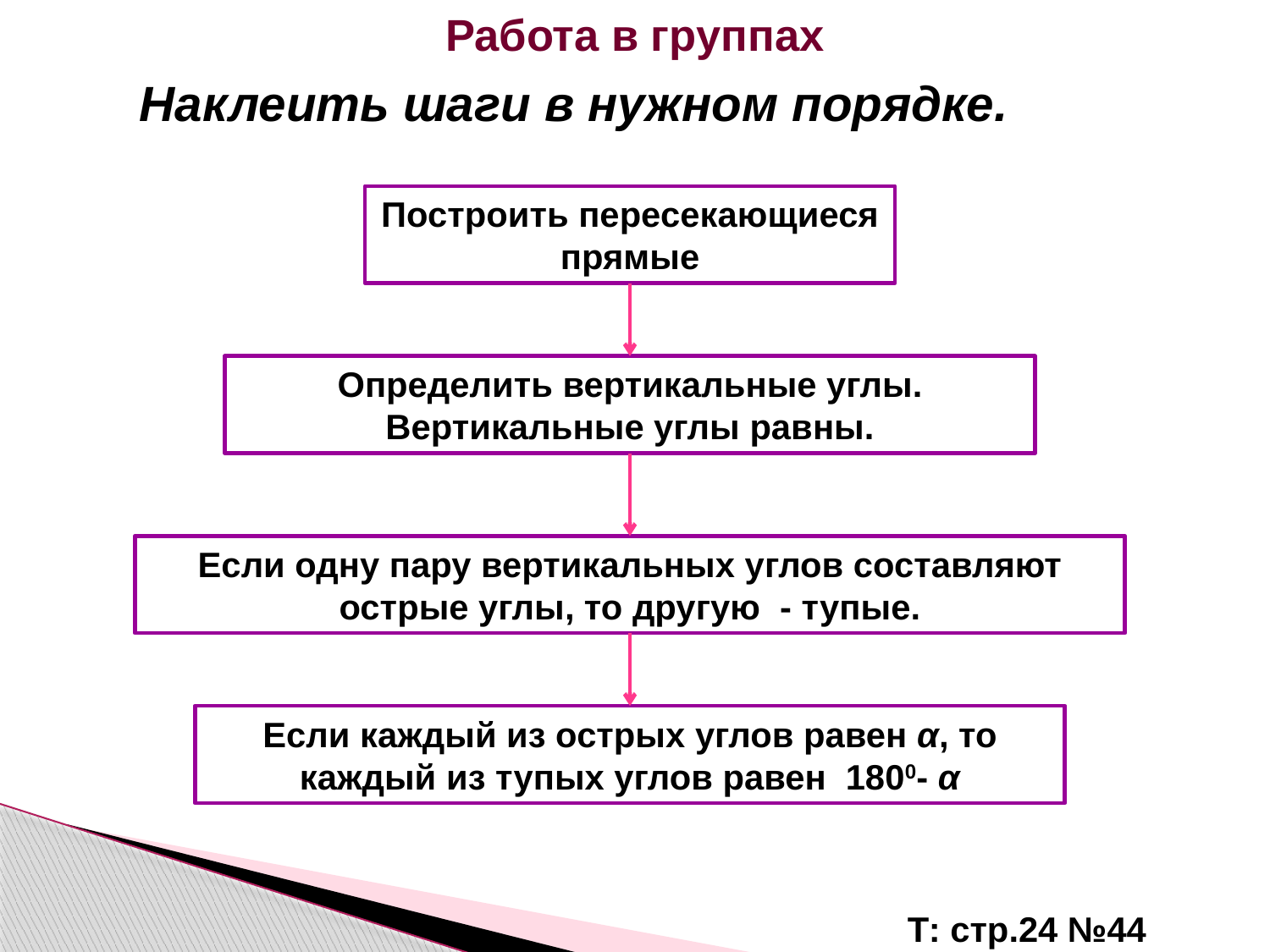

# Работа в группах
	Наклеить шаги в нужном порядке.
Построить пересекающиеся прямые
Определить вертикальные углы.
Вертикальные углы равны.
Если одну пару вертикальных углов составляют острые углы, то другую  - тупые.
Если каждый из острых углов равен α, то каждый из тупых углов равен  1800- α

Т: стр.24 №44